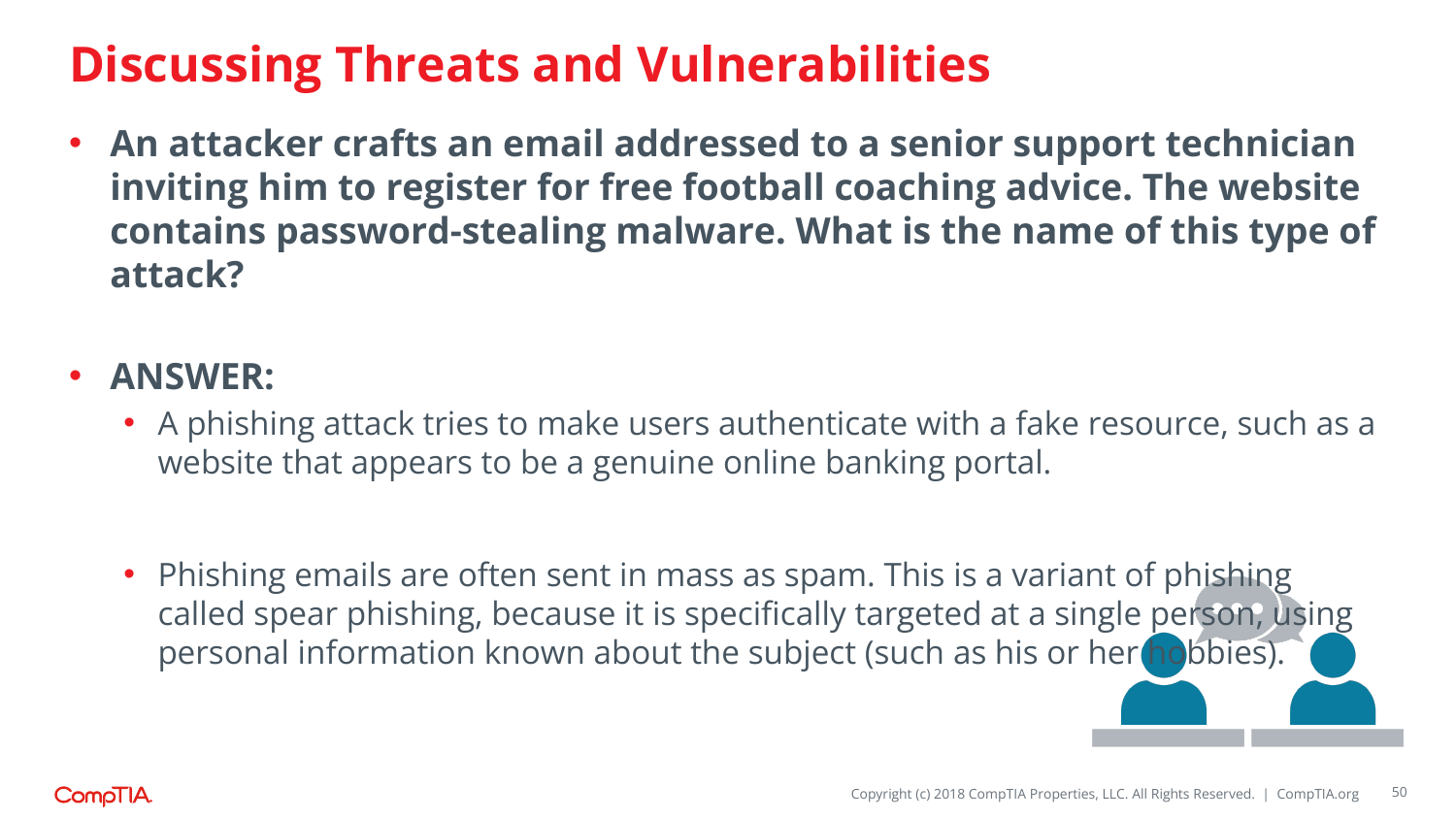

# Discussing Threats and Vulnerabilities
An attacker crafts an email addressed to a senior support technician inviting him to register for free football coaching advice. The website contains password-stealing malware. What is the name of this type of attack?

ANSWER:
A phishing attack tries to make users authenticate with a fake resource, such as a website that appears to be a genuine online banking portal.

Phishing emails are often sent in mass as spam. This is a variant of phishing called spear phishing, because it is specifically targeted at a single person, using personal information known about the subject (such as his or her hobbies).
50